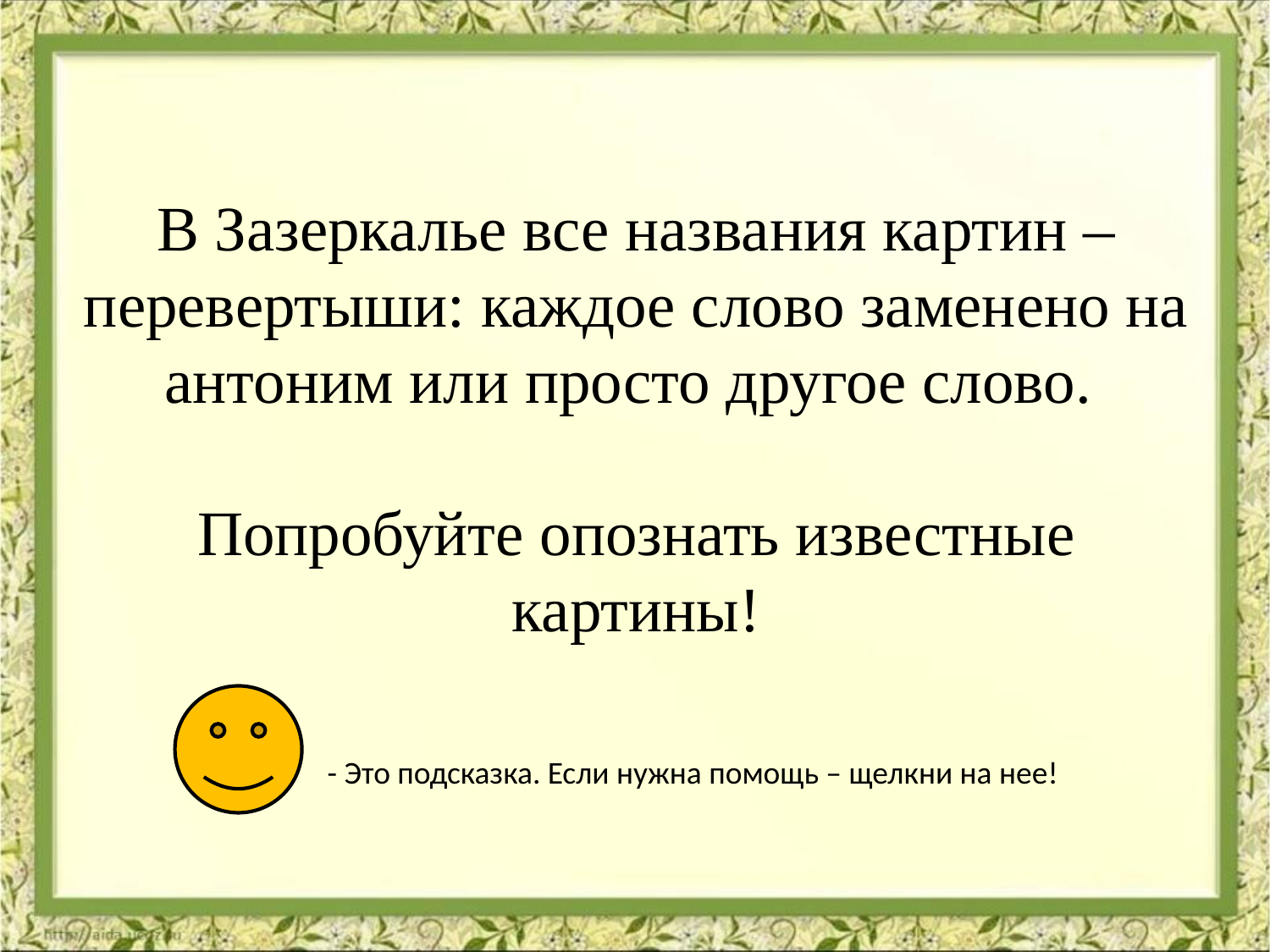

# В Зазеркалье все названия картин – перевертыши: каждое слово заменено на антоним или просто другое слово. Попробуйте опознать известные картины!

- Это подсказка. Если нужна помощь – щелкни на нее!